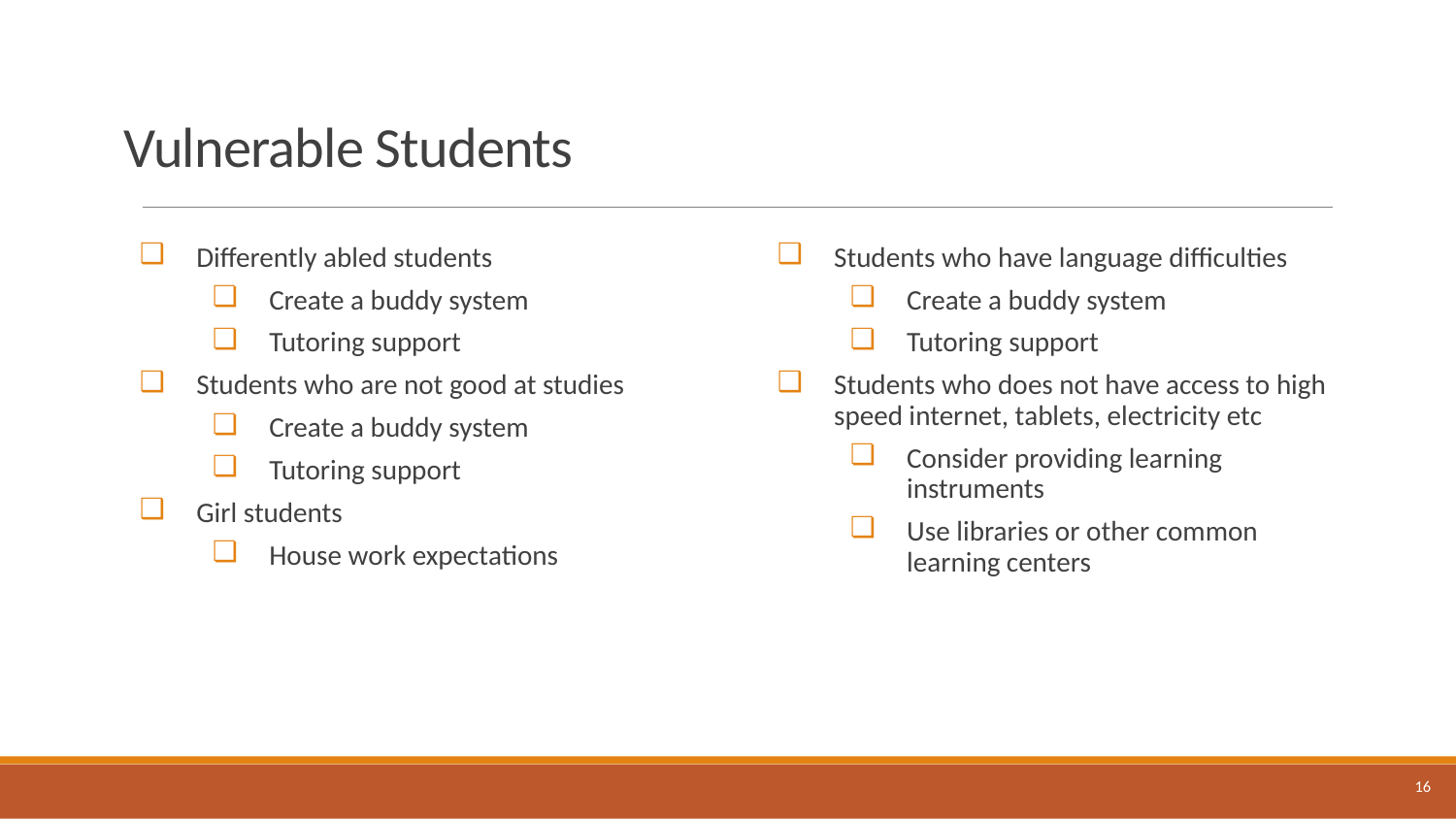

# Vulnerable Students
Differently abled students
Create a buddy system
Tutoring support
Students who are not good at studies
Create a buddy system
Tutoring support
Girl students
House work expectations

Students who have language difficulties
Create a buddy system
Tutoring support
Students who does not have access to high speed internet, tablets, electricity etc
Consider providing learning instruments
Use libraries or other common learning centers
16